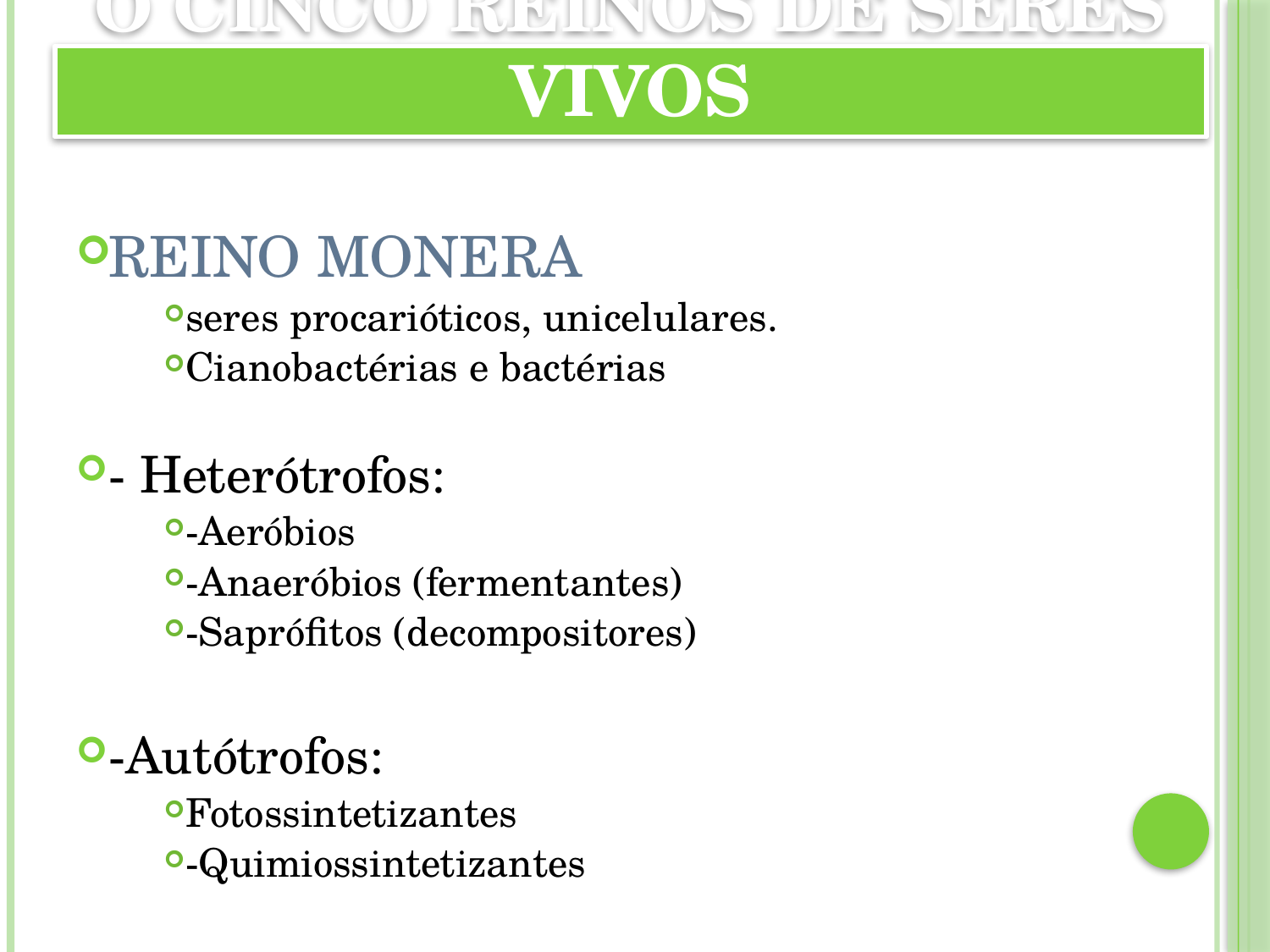

# O cinco reinos de seres vivos
REINO MONERA
seres procarióticos, unicelulares.
Cianobactérias e bactérias

- Heterótrofos:
-Aeróbios
-Anaeróbios (fermentantes)
-Saprófitos (decompositores)

-Autótrofos:
Fotossintetizantes
-Quimiossintetizantes